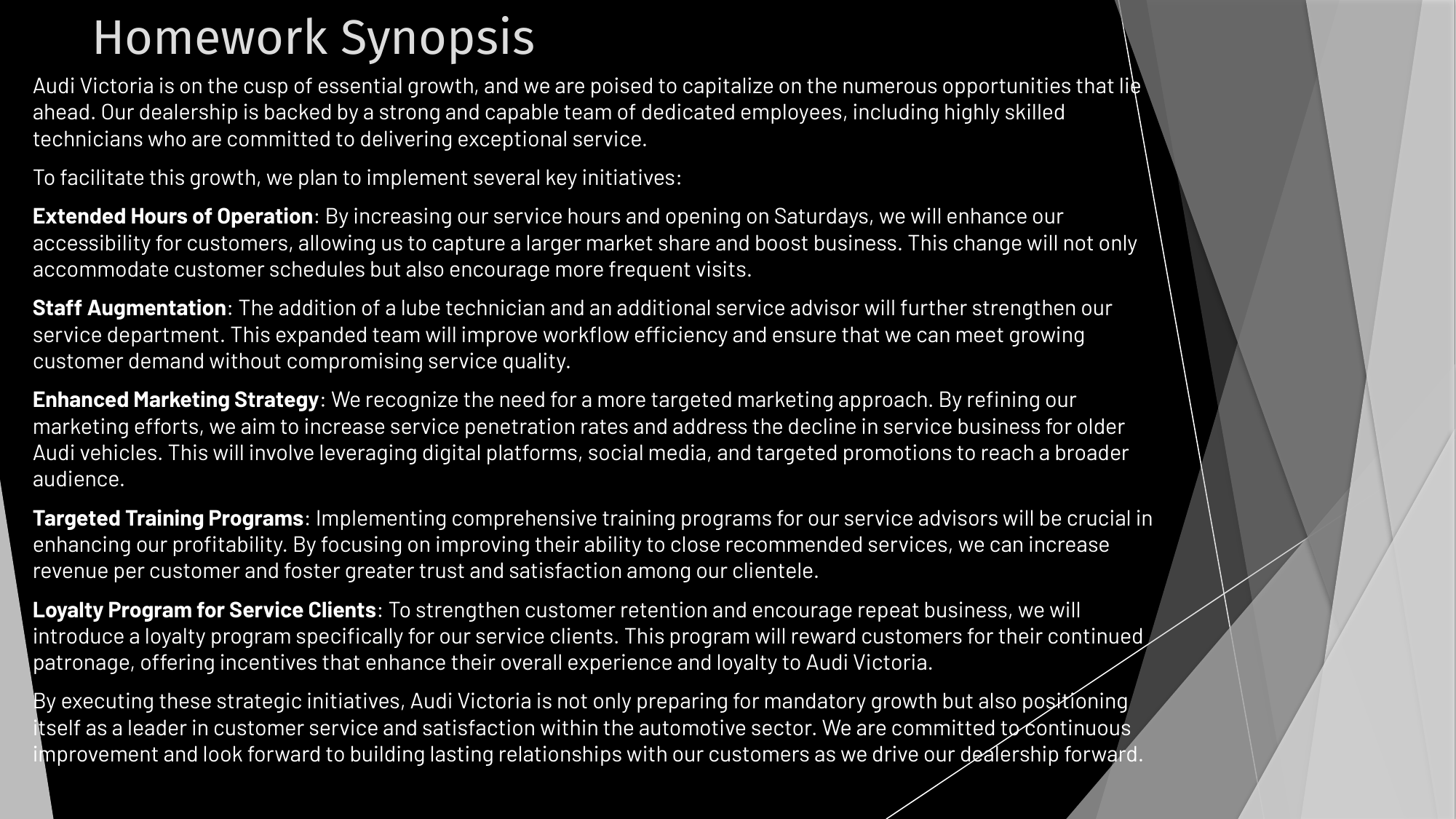

# Homework Synopsis

Audi Victoria is on the cusp of essential growth, and we are poised to capitalize on the numerous opportunities that lie ahead. Our dealership is backed by a strong and capable team of dedicated employees, including highly skilled technicians who are committed to delivering exceptional service.
To facilitate this growth, we plan to implement several key initiatives:
Extended Hours of Operation: By increasing our service hours and opening on Saturdays, we will enhance our accessibility for customers, allowing us to capture a larger market share and boost business. This change will not only accommodate customer schedules but also encourage more frequent visits.
Staff Augmentation: The addition of a lube technician and an additional service advisor will further strengthen our service department. This expanded team will improve workflow efficiency and ensure that we can meet growing customer demand without compromising service quality.
Enhanced Marketing Strategy: We recognize the need for a more targeted marketing approach. By refining our marketing efforts, we aim to increase service penetration rates and address the decline in service business for older Audi vehicles. This will involve leveraging digital platforms, social media, and targeted promotions to reach a broader audience.
Targeted Training Programs: Implementing comprehensive training programs for our service advisors will be crucial in enhancing our profitability. By focusing on improving their ability to close recommended services, we can increase revenue per customer and foster greater trust and satisfaction among our clientele.
Loyalty Program for Service Clients: To strengthen customer retention and encourage repeat business, we will introduce a loyalty program specifically for our service clients. This program will reward customers for their continued patronage, offering incentives that enhance their overall experience and loyalty to Audi Victoria.
By executing these strategic initiatives, Audi Victoria is not only preparing for mandatory growth but also positioning itself as a leader in customer service and satisfaction within the automotive sector. We are committed to continuous improvement and look forward to building lasting relationships with our customers as we drive our dealership forward.